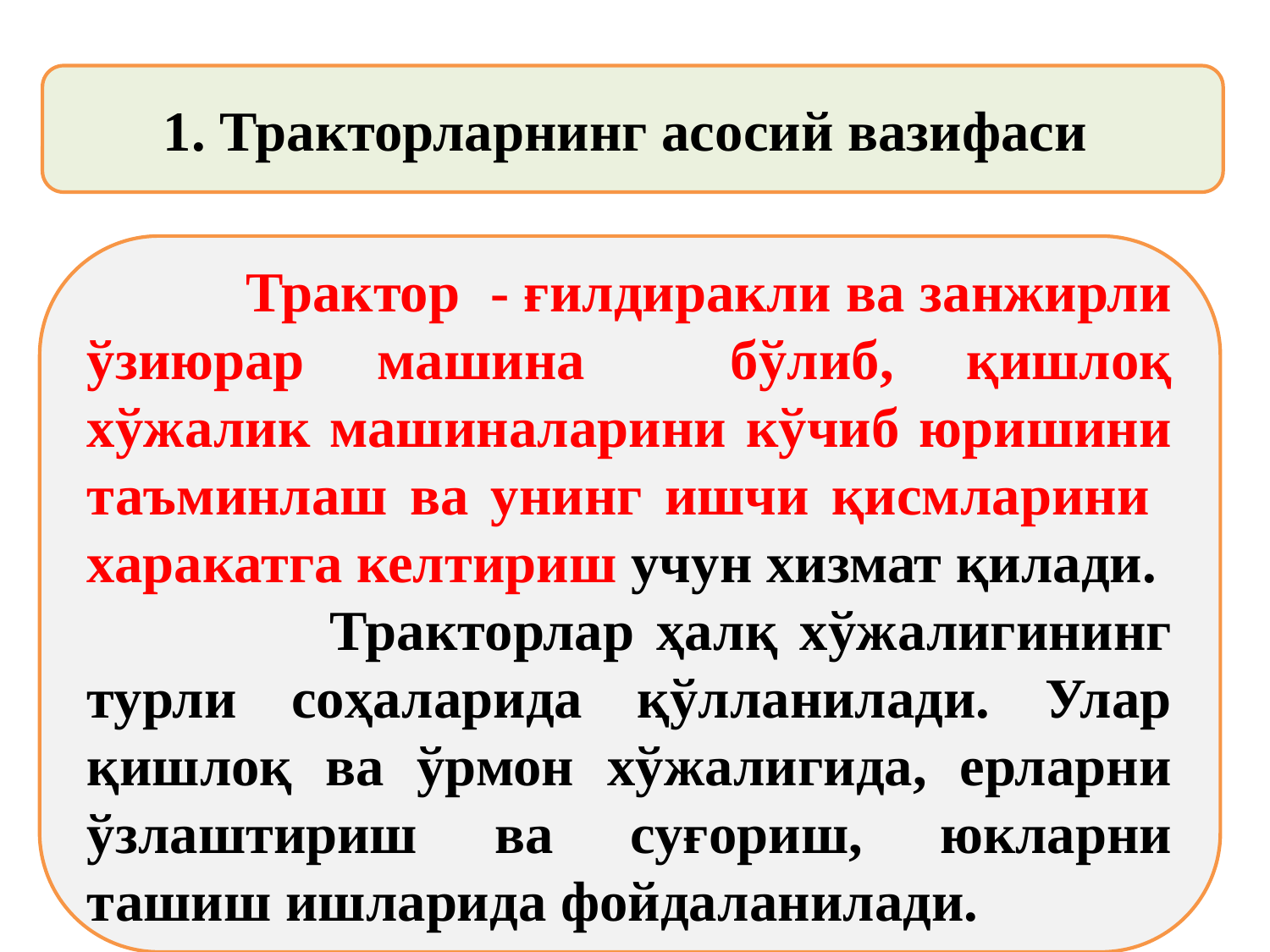

1. Тракторларнинг асосий вазифаси
            Трактор  - ғилдиракли ва занжирли ўзиюрар машина  бўлиб, қишлоқ хўжалик машиналарини кўчиб юришини таъминлаш ва унинг ишчи қисмларини  харакатга келтириш учун хизмат қилади.
           Тракторлар ҳалқ хўжалигининг турли соҳаларида қўлланилади. Улар қишлоқ ва ўрмон хўжалигида, ерларни ўзлаштириш ва суғориш, юкларни ташиш ишларида фойдаланилади.